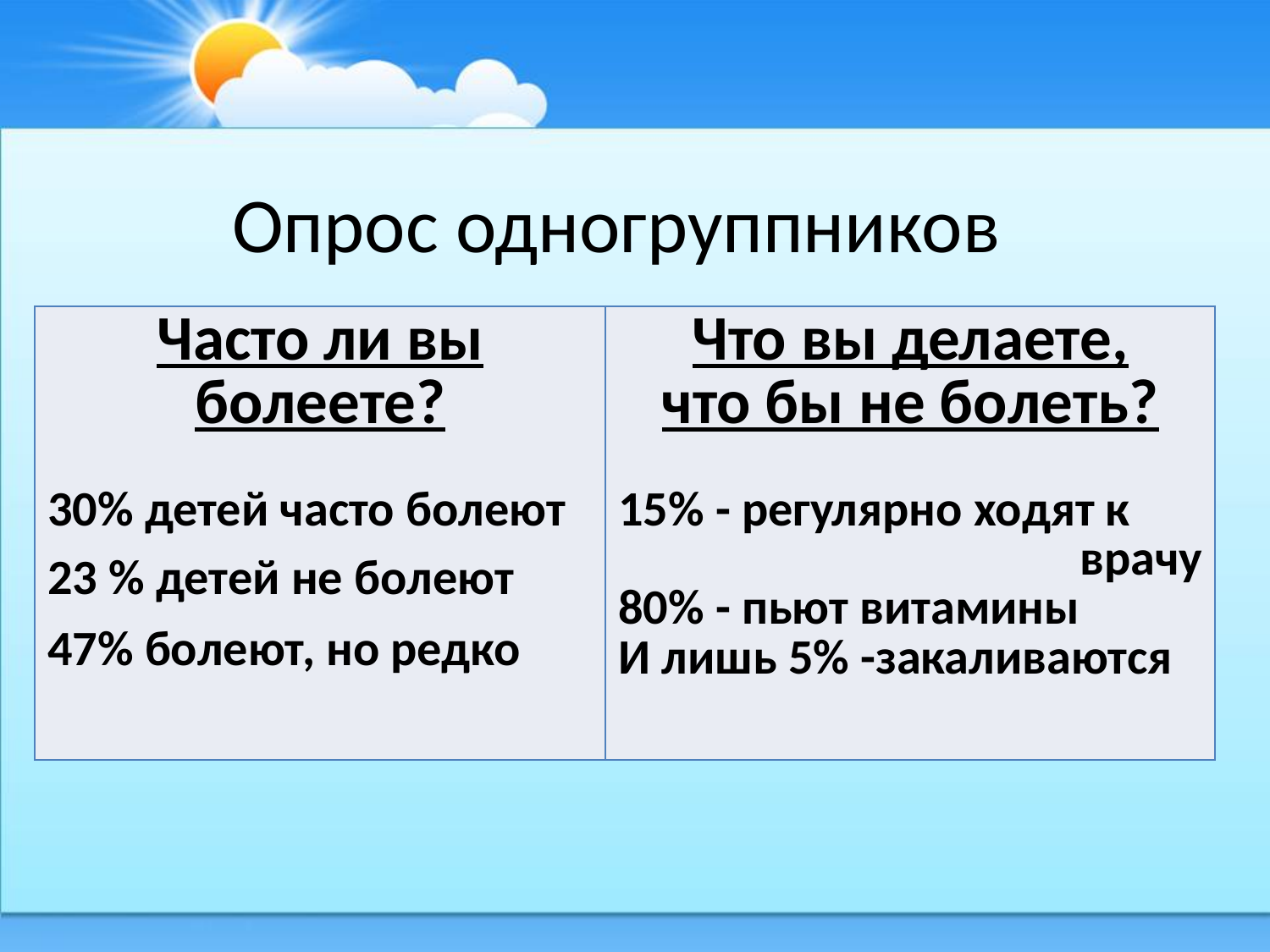

# Опрос одногруппников
| Часто ли вы болеете? 30% детей часто болеют 23 % детей не болеют 47% болеют, но редко | Что вы делаете, что бы не болеть? 15% - регулярно ходят к врачу 80% - пьют витамины И лишь 5% -закаливаются |
| --- | --- |